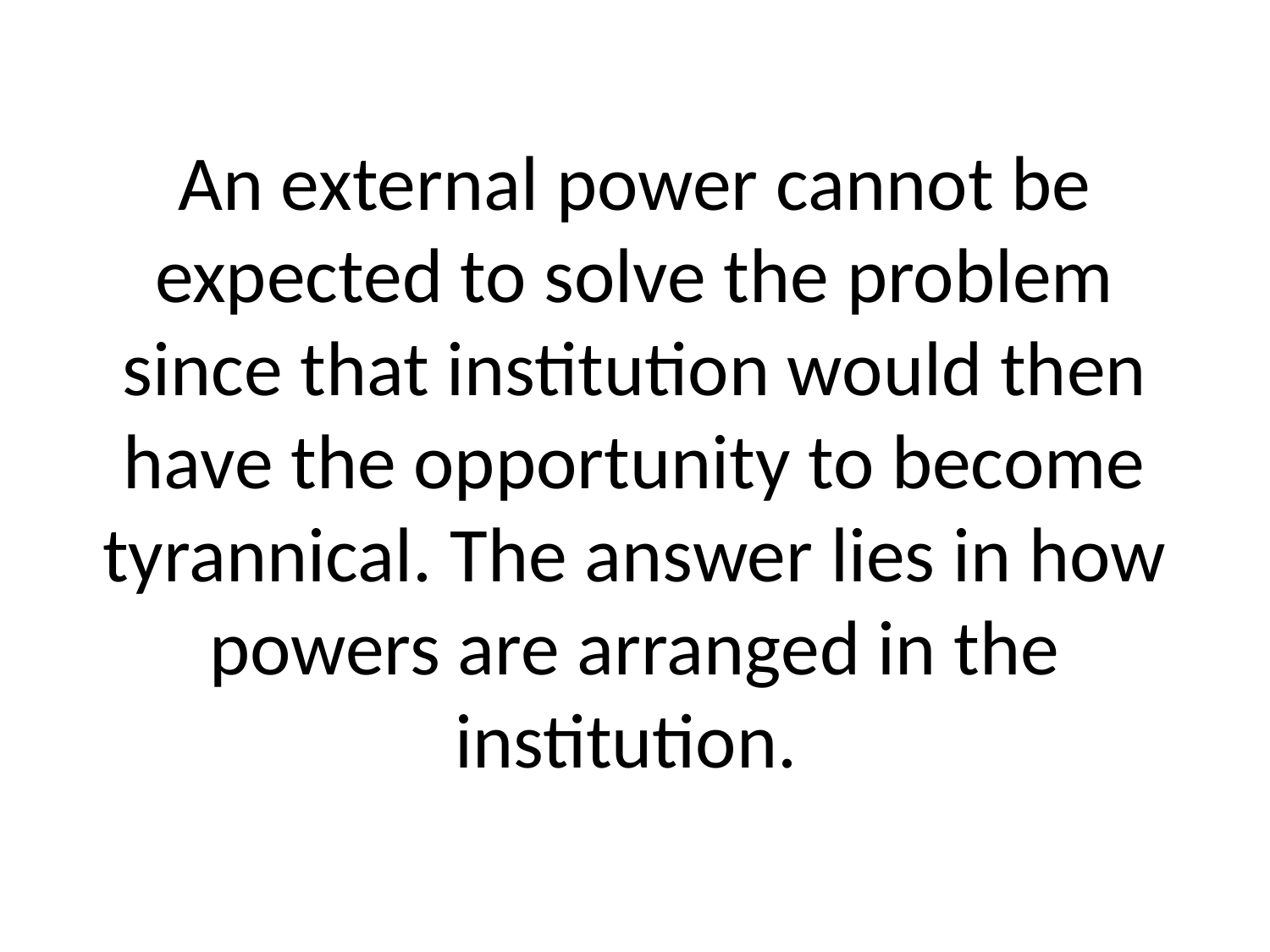

# An external power cannot be expected to solve the problem since that institution would then have the opportunity to become tyrannical. The answer lies in how powers are arranged in the institution.